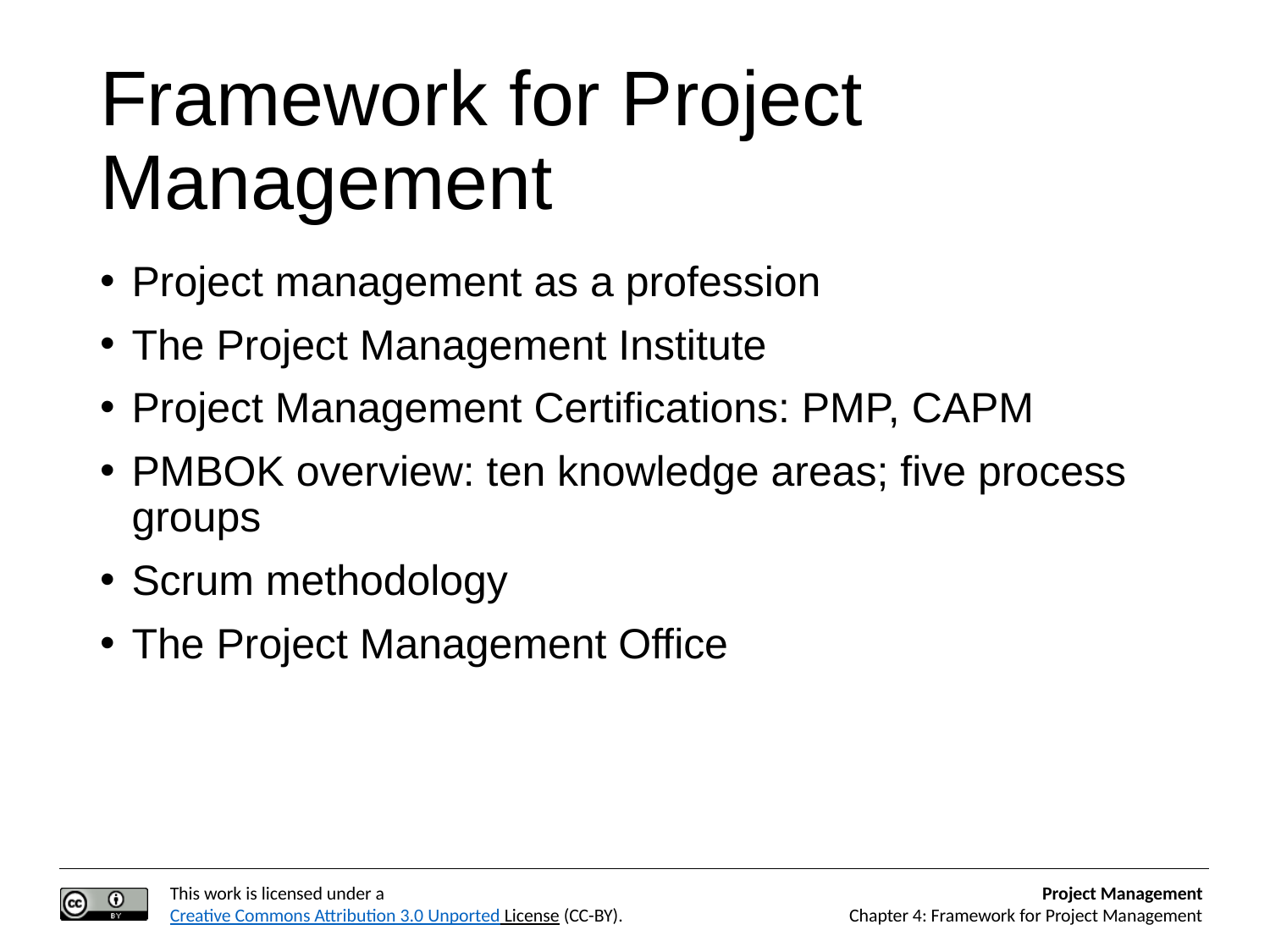

# Framework for Project Management
Project management as a profession
The Project Management Institute
Project Management Certifications: PMP, CAPM
PMBOK overview: ten knowledge areas; five process groups
Scrum methodology
The Project Management Office